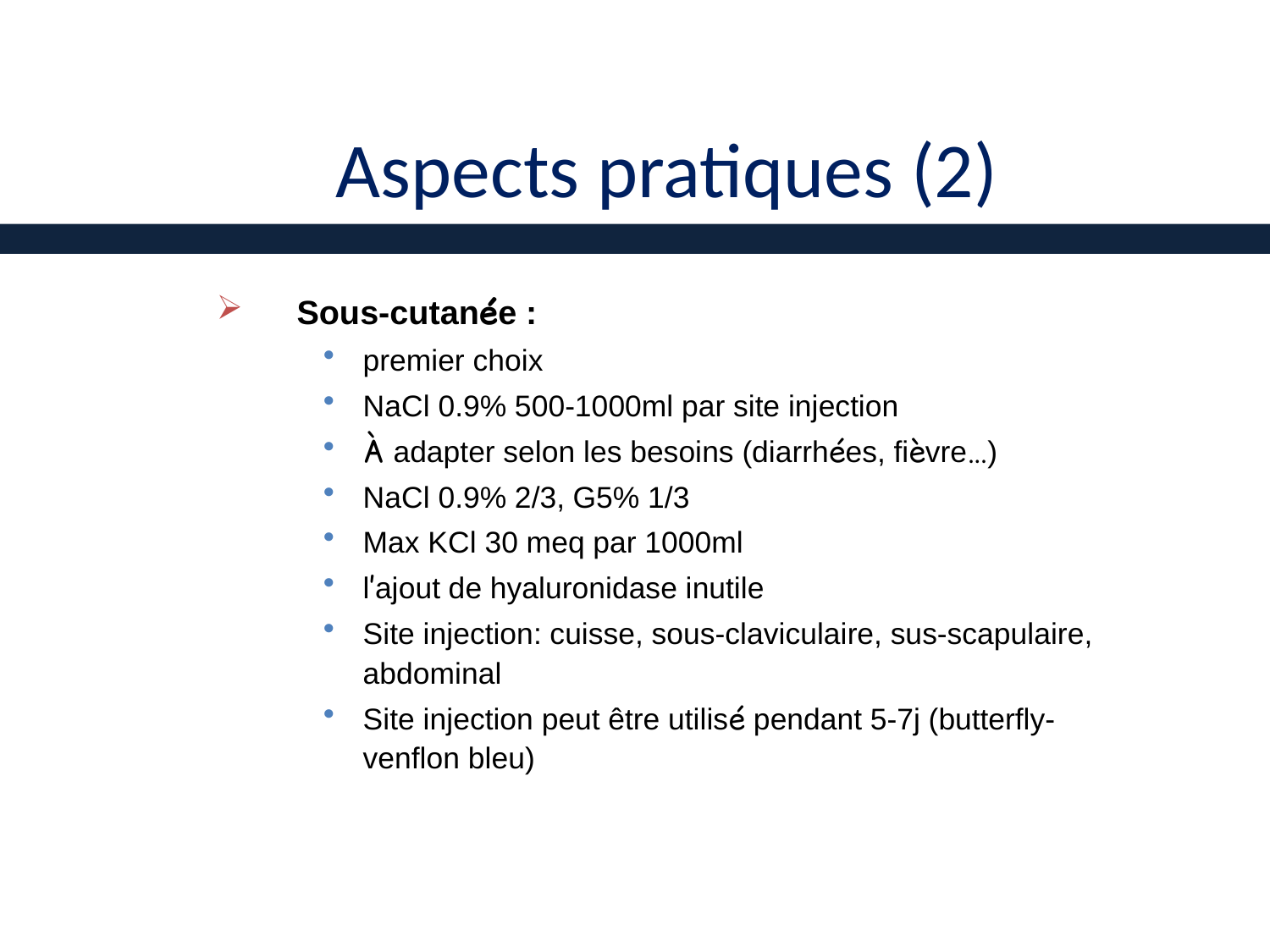

# Aspects pratiques (2)

Sous-cutanée :
premier choix
NaCl 0.9% 500-1000ml par site injection
À adapter selon les besoins (diarrhées, fièvre…)
NaCl 0.9% 2/3, G5% 1/3
Max KCl 30 meq par 1000ml
l’ajout de hyaluronidase inutile
Site injection: cuisse, sous-claviculaire, sus-scapulaire, abdominal
Site injection peut être utilisé pendant 5-7j (butterfly-venflon bleu)